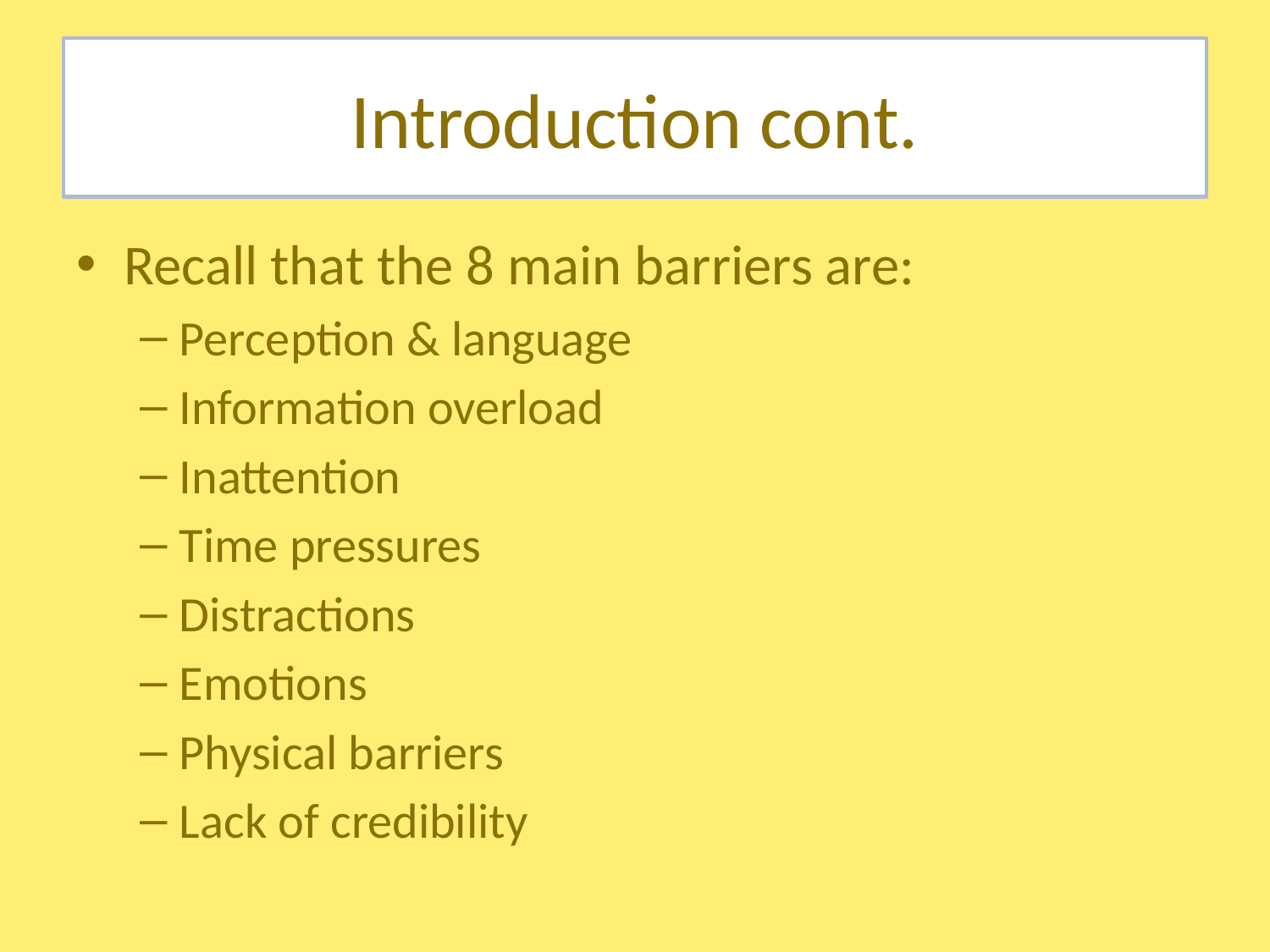

# Introduction cont.
Recall that the 8 main barriers are:
Perception & language
Information overload
Inattention
Time pressures
Distractions
Emotions
Physical barriers
Lack of credibility